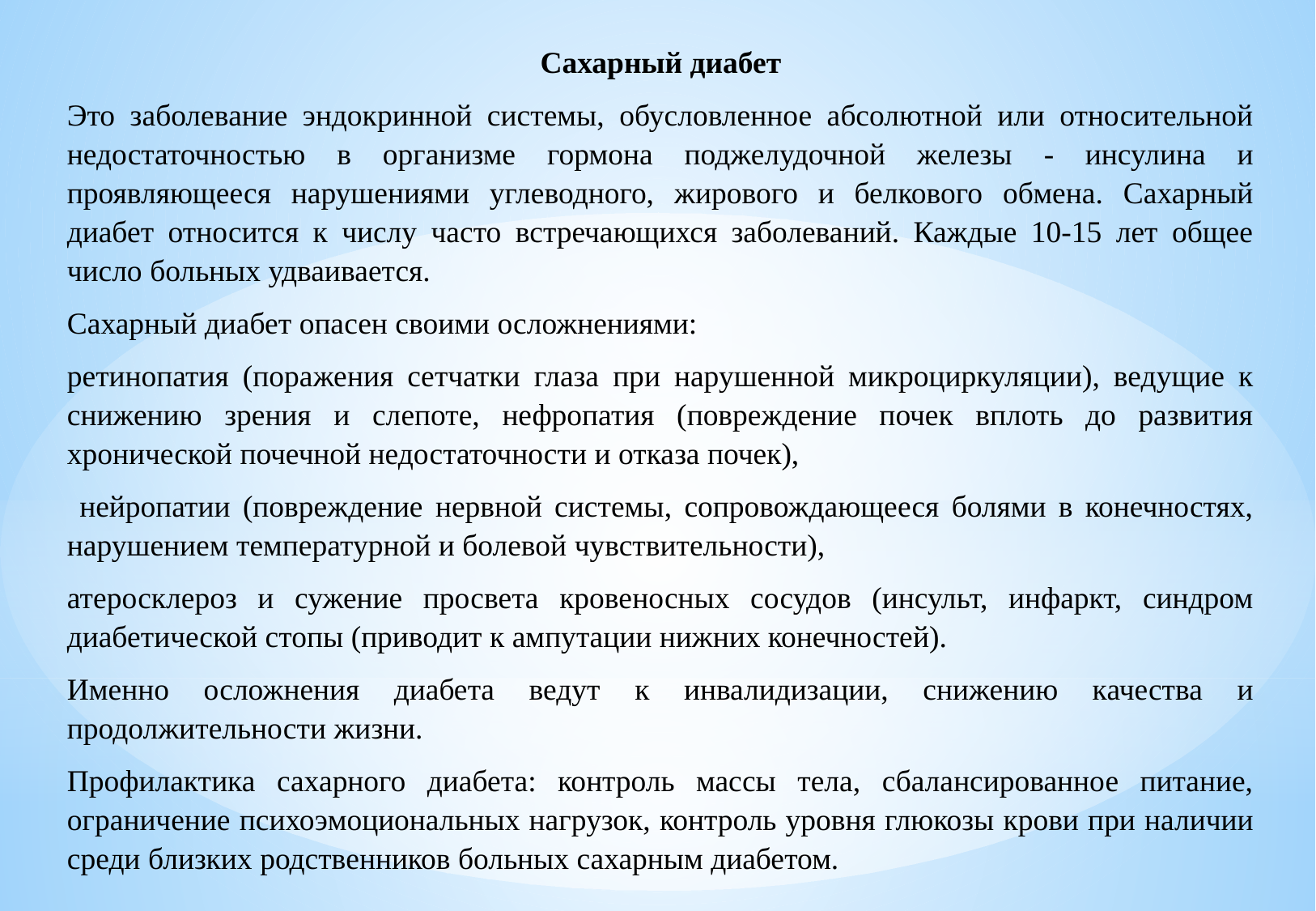

Сахарный диабет
Это заболевание эндокринной системы, обусловленное абсолютной или относительной недостаточностью в организме гормона поджелудочной железы - инсулина и проявляющееся нарушениями углеводного, жирового и белкового обмена. Сахарный диабет относится к числу часто встречающихся заболеваний. Каждые 10-15 лет общее число больных удваивается.
Сахарный диабет опасен своими осложнениями:
ретинопатия (поражения сетчатки глаза при нарушенной микроциркуляции), ведущие к снижению зрения и слепоте, нефропатия (повреждение почек вплоть до развития хронической почечной недостаточности и отказа почек),
 нейропатии (повреждение нервной системы, сопровождающееся болями в конечностях, нарушением температурной и болевой чувствительности),
атеросклероз и сужение просвета кровеносных сосудов (инсульт, инфаркт, синдром диабетической стопы (приводит к ампутации нижних конечностей).
Именно осложнения диабета ведут к инвалидизации, снижению качества и продолжительности жизни.
Профилактика сахарного диабета: контроль массы тела, сбалансированное питание, ограничение психоэмоциональных нагрузок, контроль уровня глюкозы крови при наличии среди близких родственников больных сахарным диабетом.